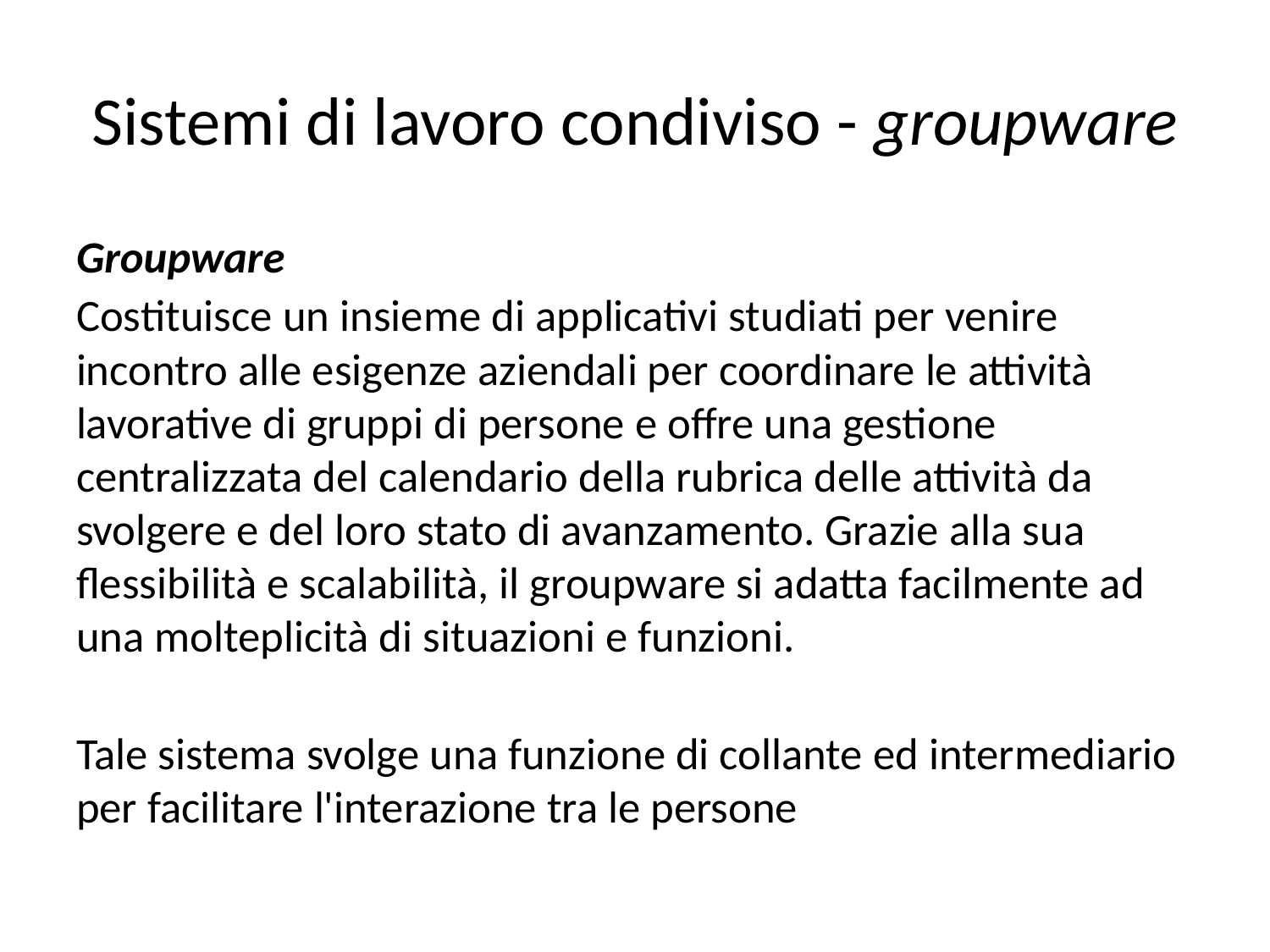

# Sistemi di lavoro condiviso - groupware
Groupware
Costituisce un insieme di applicativi studiati per venire incontro alle esigenze aziendali per coordinare le attività lavorative di gruppi di persone e offre una gestione centralizzata del calendario della rubrica delle attività da svolgere e del loro stato di avanzamento. Grazie alla sua flessibilità e scalabilità, il groupware si adatta facilmente ad una molteplicità di situazioni e funzioni.

Tale sistema svolge una funzione di collante ed intermediario per facilitare l'interazione tra le persone
29